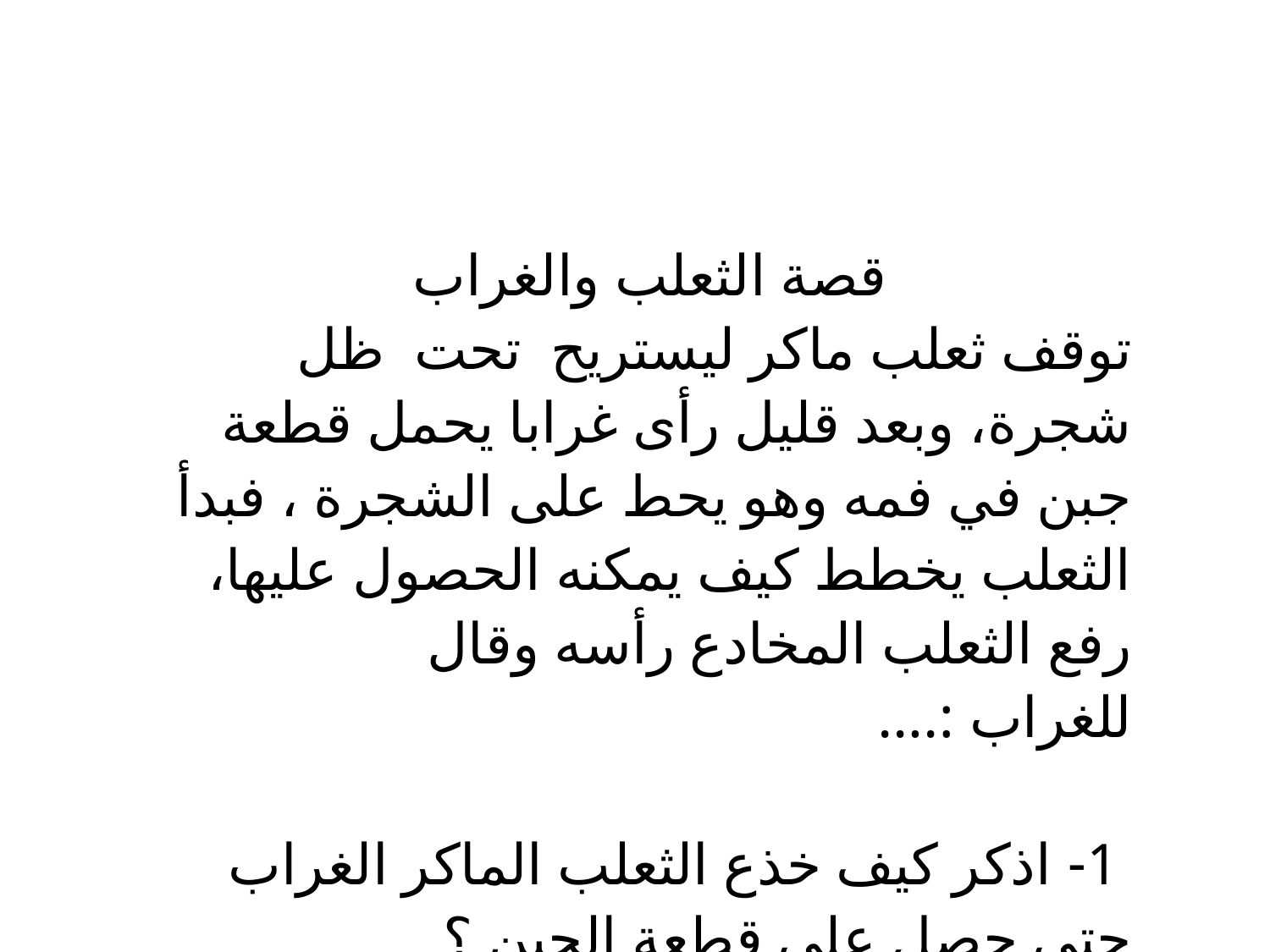

| قصة الثعلب والغراب توقف ثعلب ماكر ليستريح تحت ظل شجرة، وبعد قليل رأى غرابا يحمل قطعة جبن في فمه وهو يحط على الشجرة ، فبدأ الثعلب يخطط كيف يمكنه الحصول عليها، رفع الثعلب المخادع رأسه وقال للغراب :.... 1- اذكر كيف خذع الثعلب الماكر الغراب حتى حصل على قطعة الجبن ؟ |
| --- |